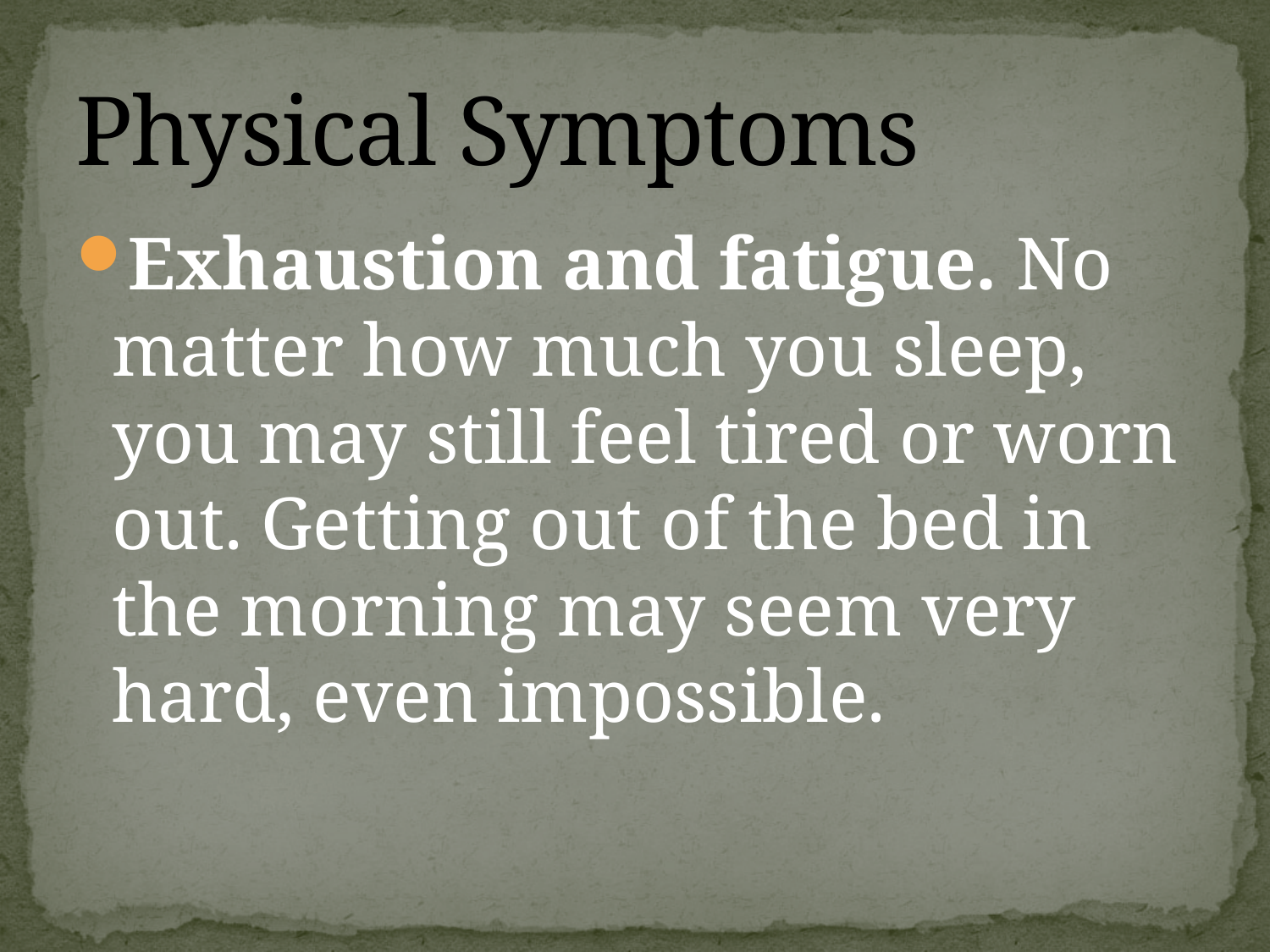

# Physical Symptoms
Exhaustion and fatigue. No matter how much you sleep, you may still feel tired or worn out. Getting out of the bed in the morning may seem very hard, even impossible.